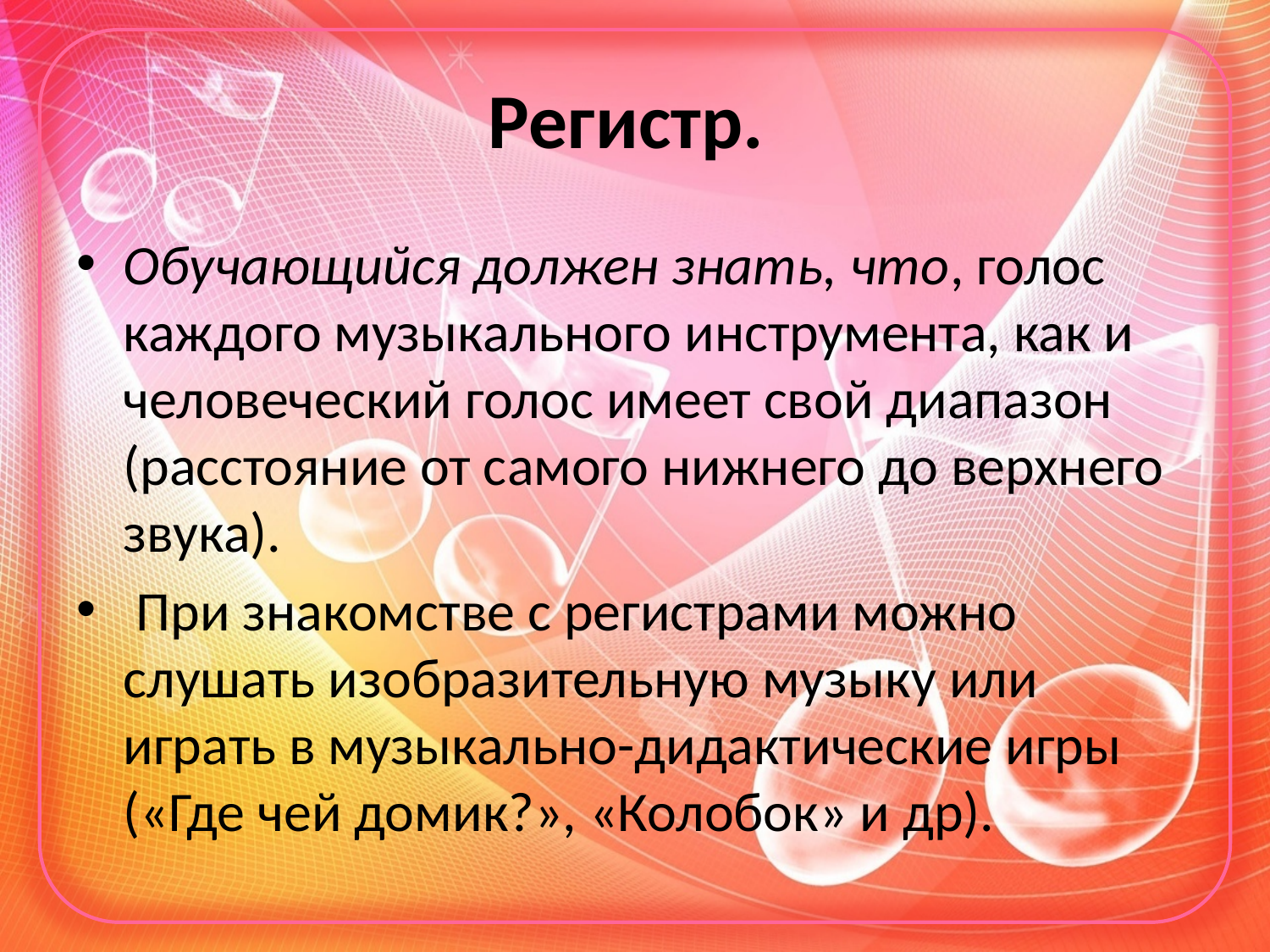

# Регистр.
Обучающийся должен знать, что, голос каждого музыкального инструмента, как и человеческий голос имеет свой диапазон (расстояние от самого нижнего до верхнего звука).
 При знакомстве с регистрами можно слушать изобразительную музыку или играть в музыкально-дидактические игры («Где чей домик?», «Колобок» и др).